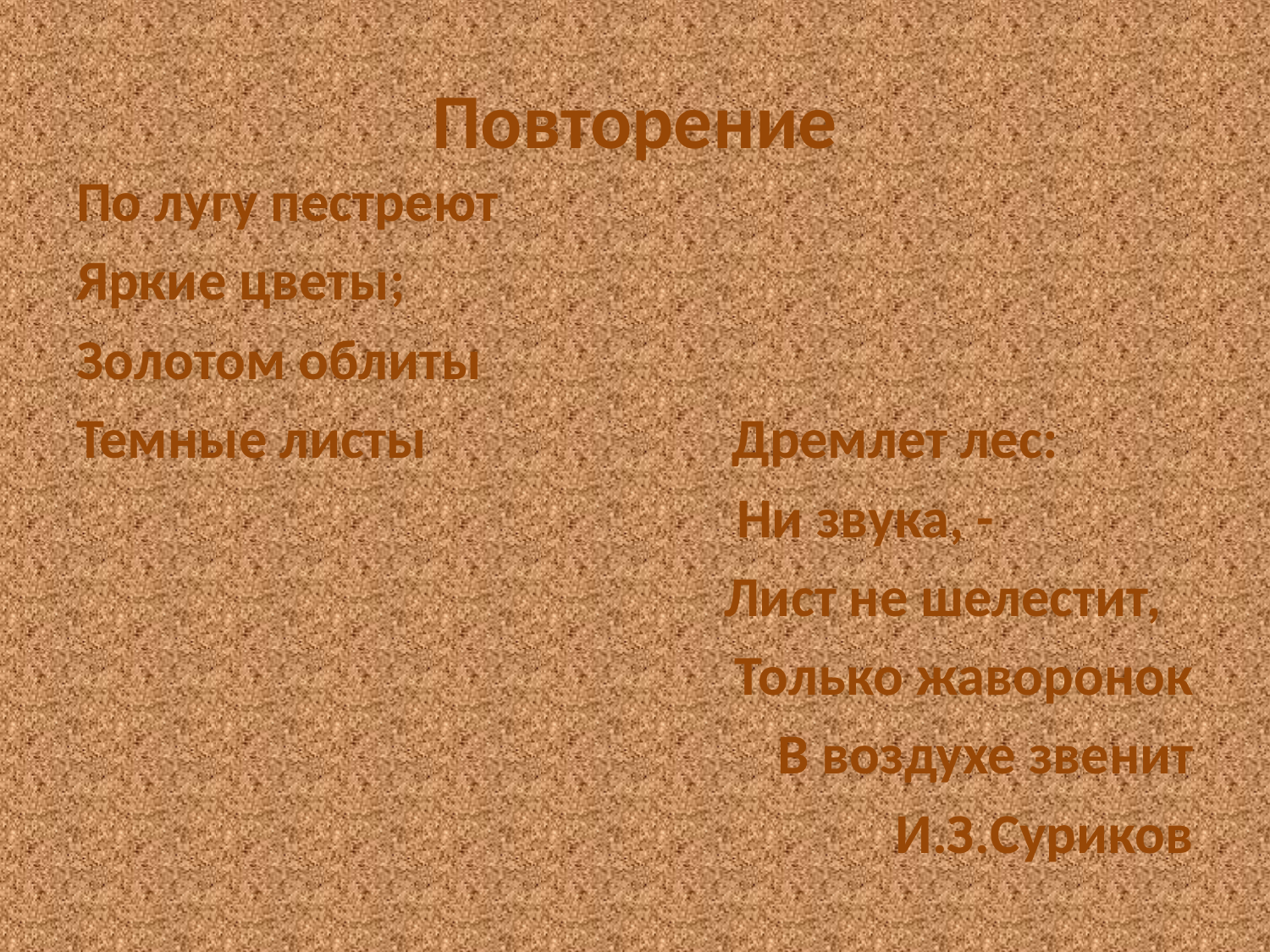

# Повторение
По лугу пестреют
Яркие цветы;
Золотом облиты
Темные листы                        Дремлет лес:
                                                    Ни звука, -
                                                   Лист не шелестит,
Только жаворонок
В воздухе звенит
И.З.Суриков